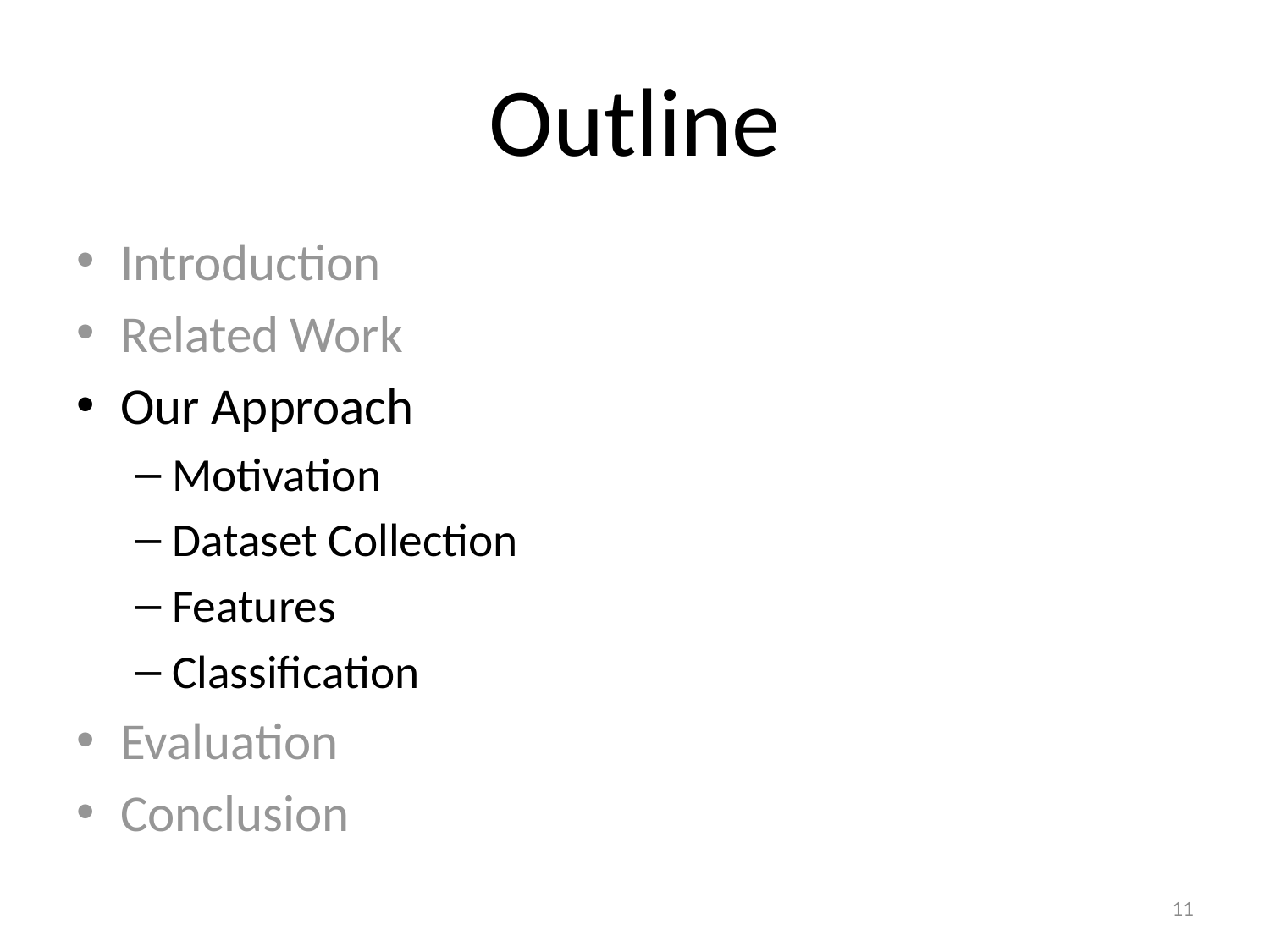

# Outline
Introduction
Related Work
Our Approach
Motivation
Dataset Collection
Features
Classification
Evaluation
Conclusion
11